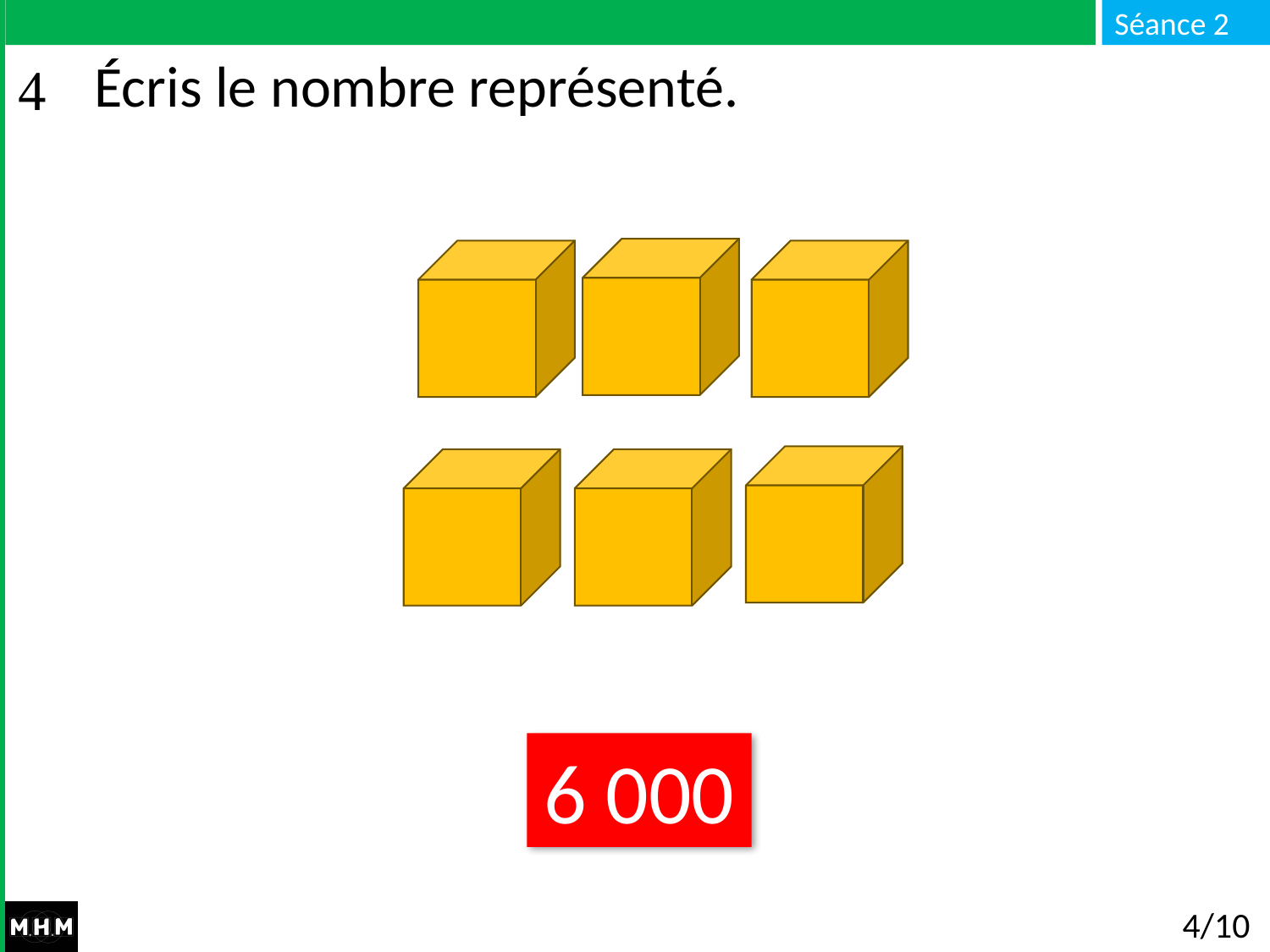

# Écris le nombre représenté.

6 000
4/10